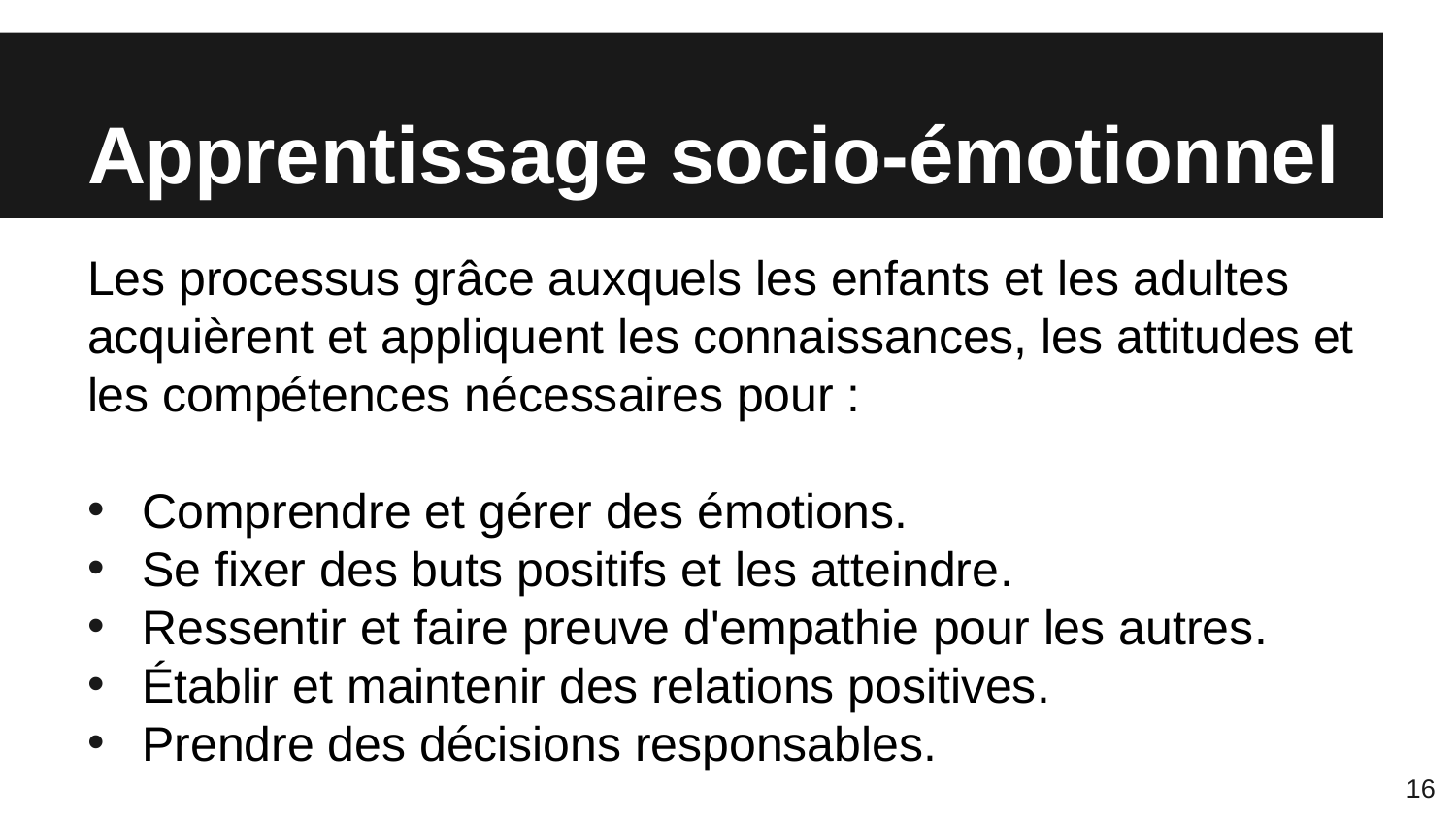

# Apprentissage socio-émotionnel
Les processus grâce auxquels les enfants et les adultes acquièrent et appliquent les connaissances, les attitudes et les compétences nécessaires pour :

Comprendre et gérer des émotions.
Se fixer des buts positifs et les atteindre.
Ressentir et faire preuve d'empathie pour les autres.
Établir et maintenir des relations positives.
Prendre des décisions responsables.
16